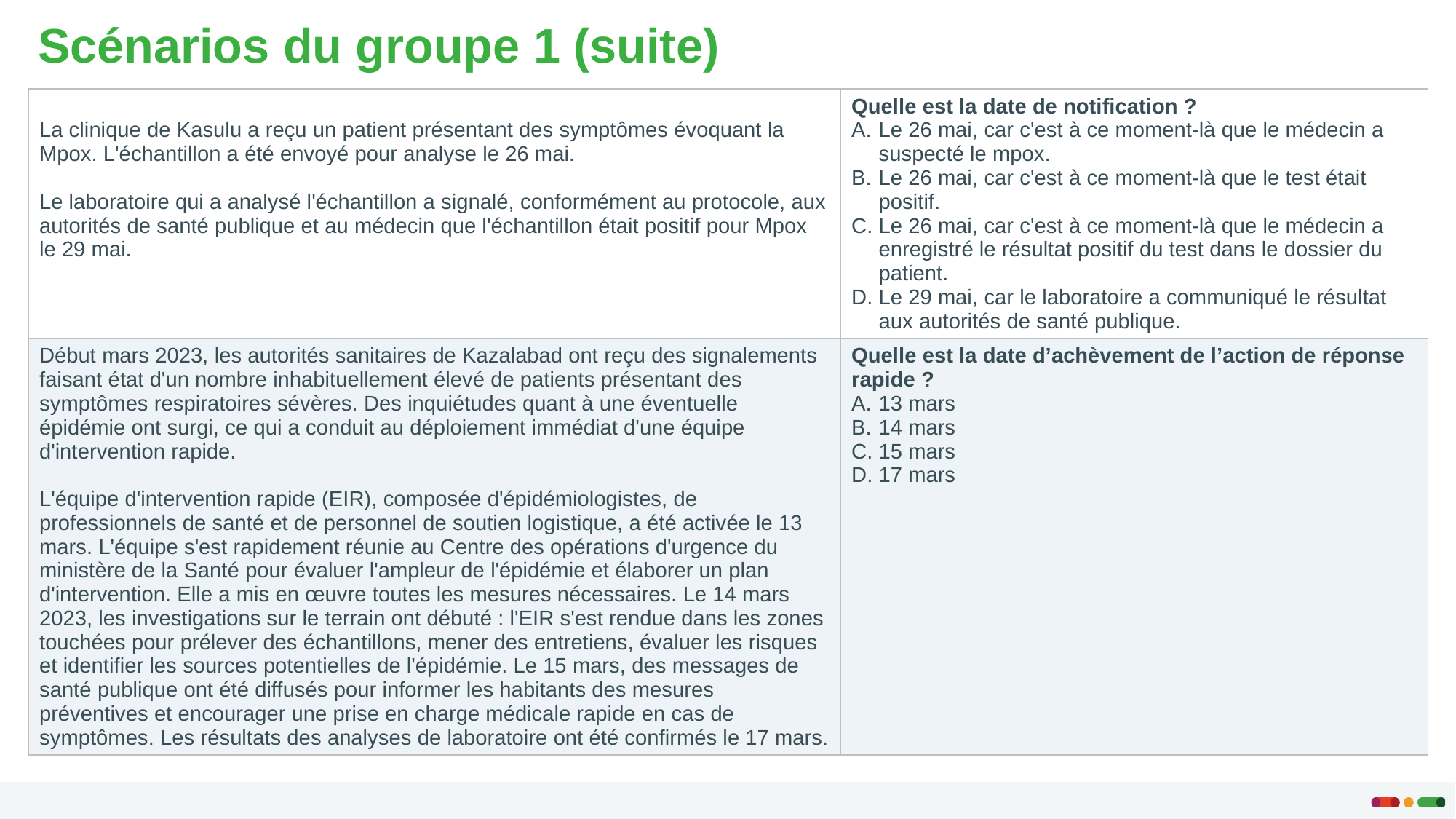

Scénarios du groupe 1 (suite)
| La clinique de Kasulu a reçu un patient présentant des symptômes évoquant la Mpox. L'échantillon a été envoyé pour analyse le 26 mai. Le laboratoire qui a analysé l'échantillon a signalé, conformément au protocole, aux autorités de santé publique et au médecin que l'échantillon était positif pour Mpox le 29 mai. | Quelle est la date de notification ? Le 26 mai, car c'est à ce moment-là que le médecin a suspecté le mpox. Le 26 mai, car c'est à ce moment-là que le test était positif. Le 26 mai, car c'est à ce moment-là que le médecin a enregistré le résultat positif du test dans le dossier du patient. Le 29 mai, car le laboratoire a communiqué le résultat aux autorités de santé publique. |
| --- | --- |
| Début mars 2023, les autorités sanitaires de Kazalabad ont reçu des signalements faisant état d'un nombre inhabituellement élevé de patients présentant des symptômes respiratoires sévères. Des inquiétudes quant à une éventuelle épidémie ont surgi, ce qui a conduit au déploiement immédiat d'une équipe d'intervention rapide. L'équipe d'intervention rapide (EIR), composée d'épidémiologistes, de professionnels de santé et de personnel de soutien logistique, a été activée le 13 mars. L'équipe s'est rapidement réunie au Centre des opérations d'urgence du ministère de la Santé pour évaluer l'ampleur de l'épidémie et élaborer un plan d'intervention. Elle a mis en œuvre toutes les mesures nécessaires. Le 14 mars 2023, les investigations sur le terrain ont débuté : l'EIR s'est rendue dans les zones touchées pour prélever des échantillons, mener des entretiens, évaluer les risques et identifier les sources potentielles de l'épidémie. Le 15 mars, des messages de santé publique ont été diffusés pour informer les habitants des mesures préventives et encourager une prise en charge médicale rapide en cas de symptômes. Les résultats des analyses de laboratoire ont été confirmés le 17 mars. | Quelle est la date d’achèvement de l’action de réponse rapide ? 13 mars 14 mars 15 mars 17 mars |